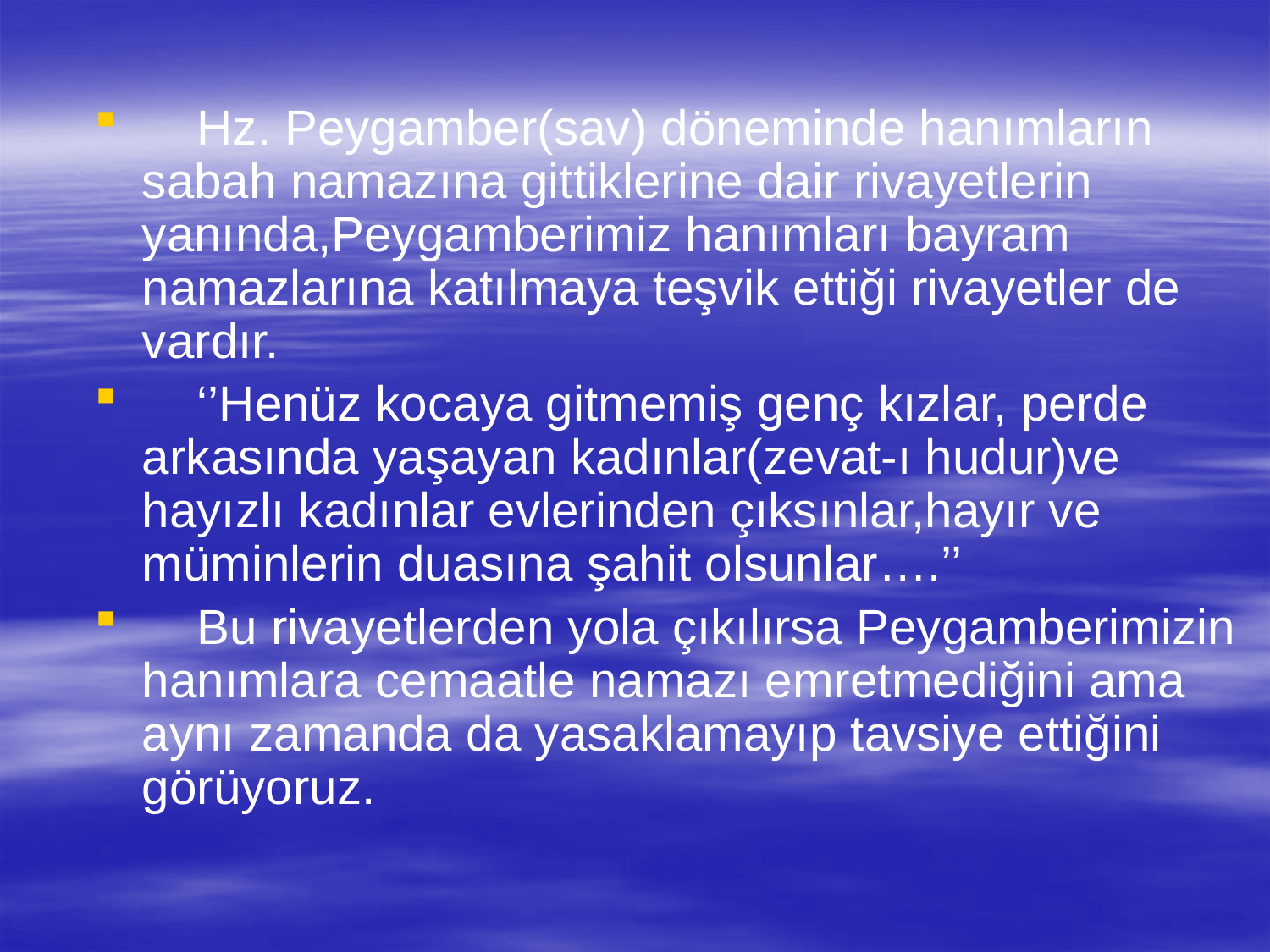

Hz. Peygamber(sav) döneminde hanımların sabah namazına gittiklerine dair rivayetlerin yanında,Peygamberimiz hanımları bayram namazlarına katılmaya teşvik ettiği rivayetler de vardır.
    ‘’Henüz kocaya gitmemiş genç kızlar, perde arkasında yaşayan kadınlar(zevat-ı hudur)ve hayızlı kadınlar evlerinden çıksınlar,hayır ve müminlerin duasına şahit olsunlar….’’
    Bu rivayetlerden yola çıkılırsa Peygamberimizin hanımlara cemaatle namazı emretmediğini ama aynı zamanda da yasaklamayıp tavsiye ettiğini görüyoruz.